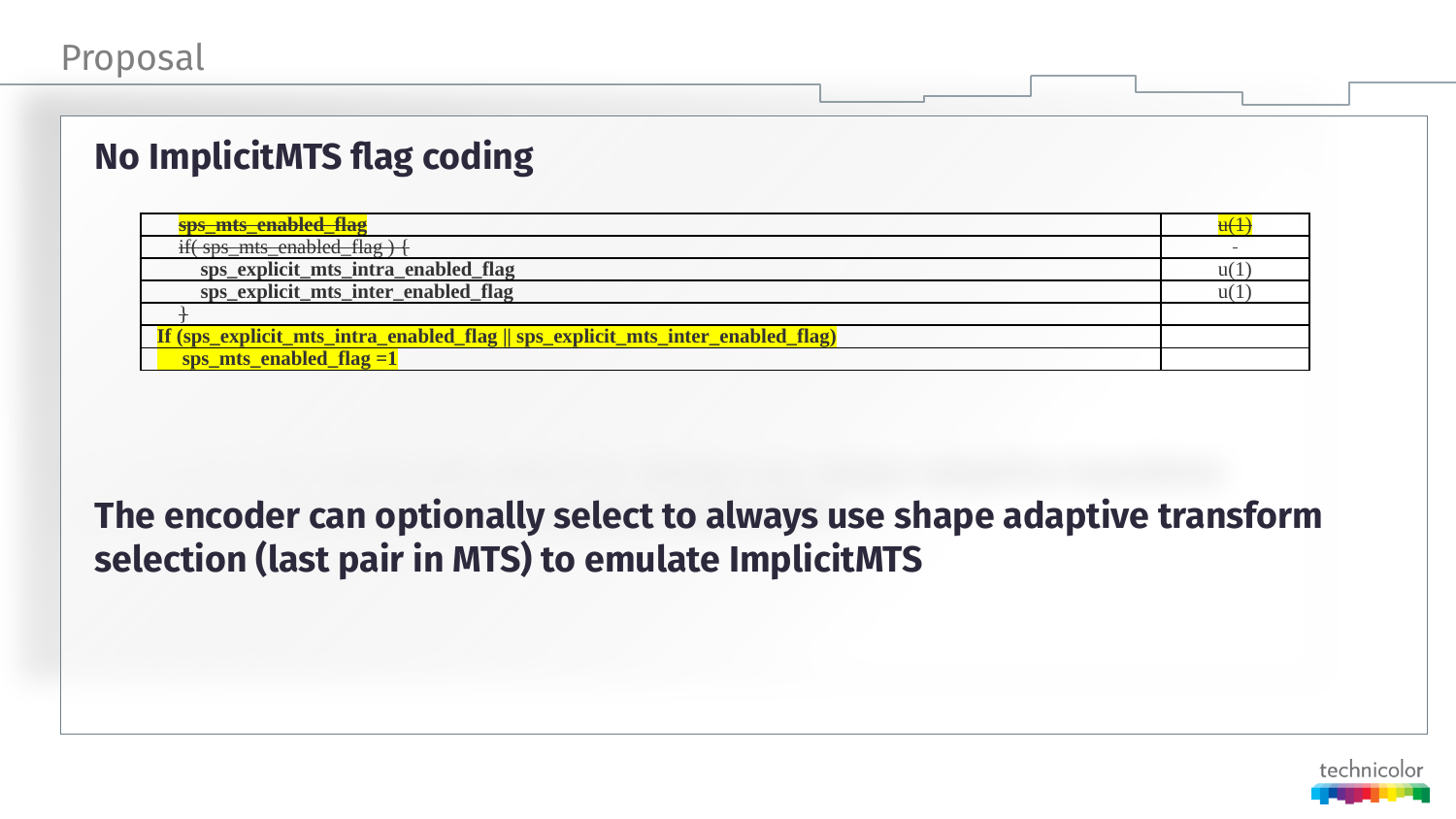

# Proposal
No ImplicitMTS flag coding

The encoder can optionally select to always use shape adaptive transform selection (last pair in MTS) to emulate ImplicitMTS
| sps\_mts\_enabled\_flag | u(1) |
| --- | --- |
| if( sps\_mts\_enabled\_flag ) { |  |
| sps\_explicit\_mts\_intra\_enabled\_flag | u(1) |
| sps\_explicit\_mts\_inter\_enabled\_flag | u(1) |
| } |  |
| If (sps\_explicit\_mts\_intra\_enabled\_flag || sps\_explicit\_mts\_inter\_enabled\_flag) |  |
| sps\_mts\_enabled\_flag =1 |  |